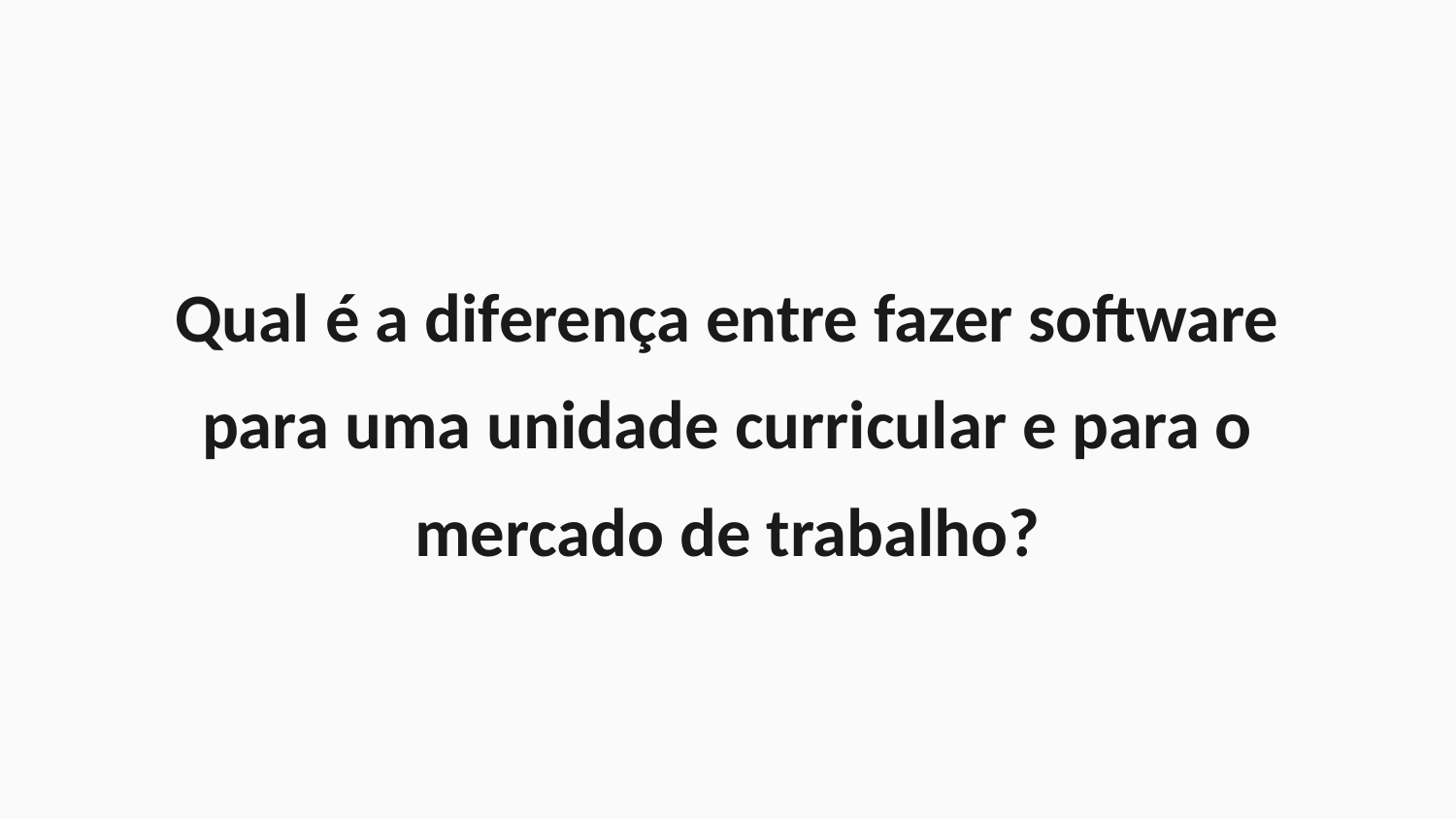

Qual é a diferença entre fazer software para uma unidade curricular e para o mercado de trabalho?